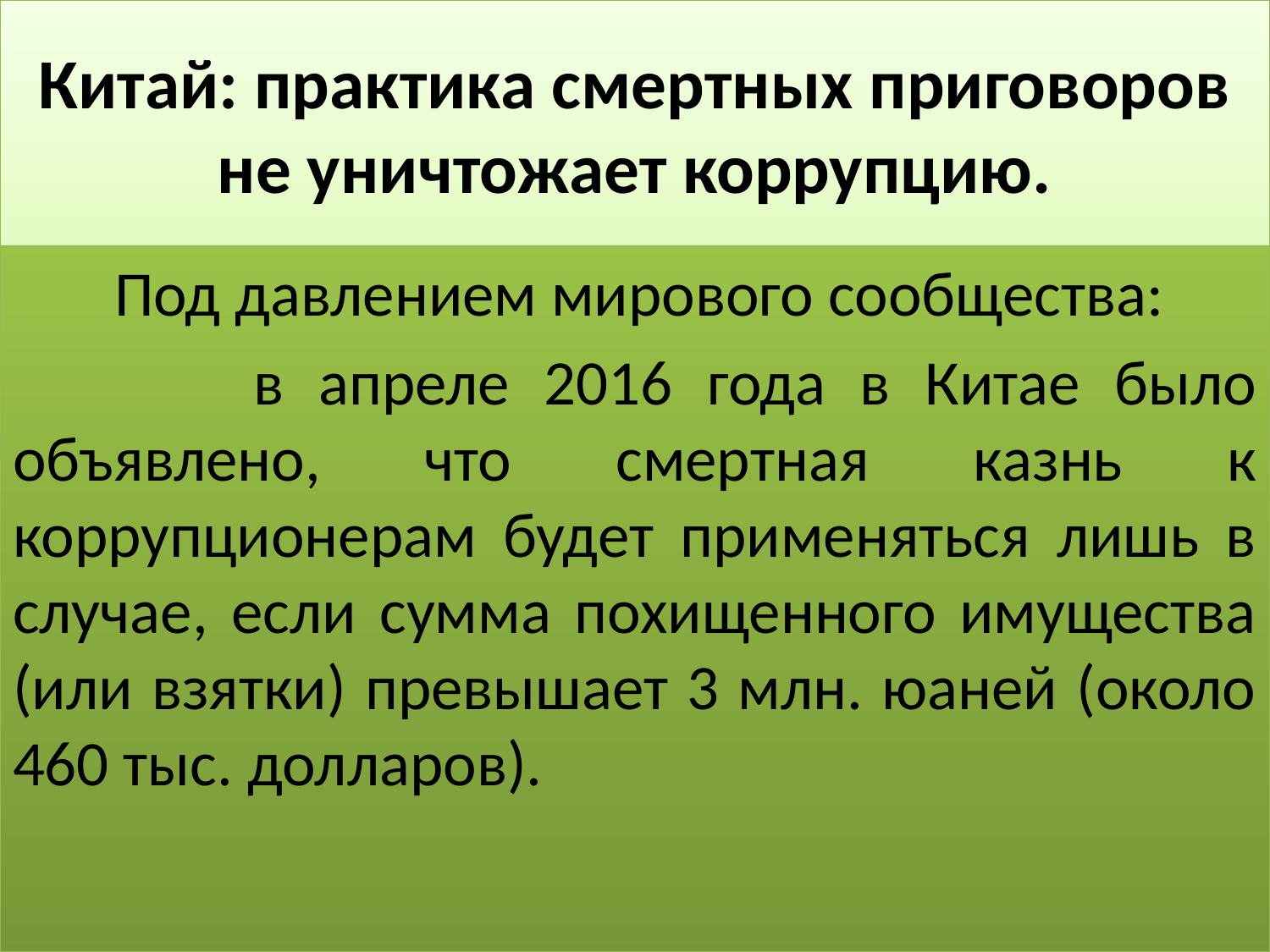

# Китай: практика смертных приговоров не уничтожает коррупцию.
        Под давлением мирового сообщества:
       в апреле 2016 года в Китае было объявлено, что смертная казнь к коррупционерам будет применяться лишь в случае, если сумма похищенного имущества (или взятки) превышает 3 млн. юаней (около 460 тыс. долларов).

4